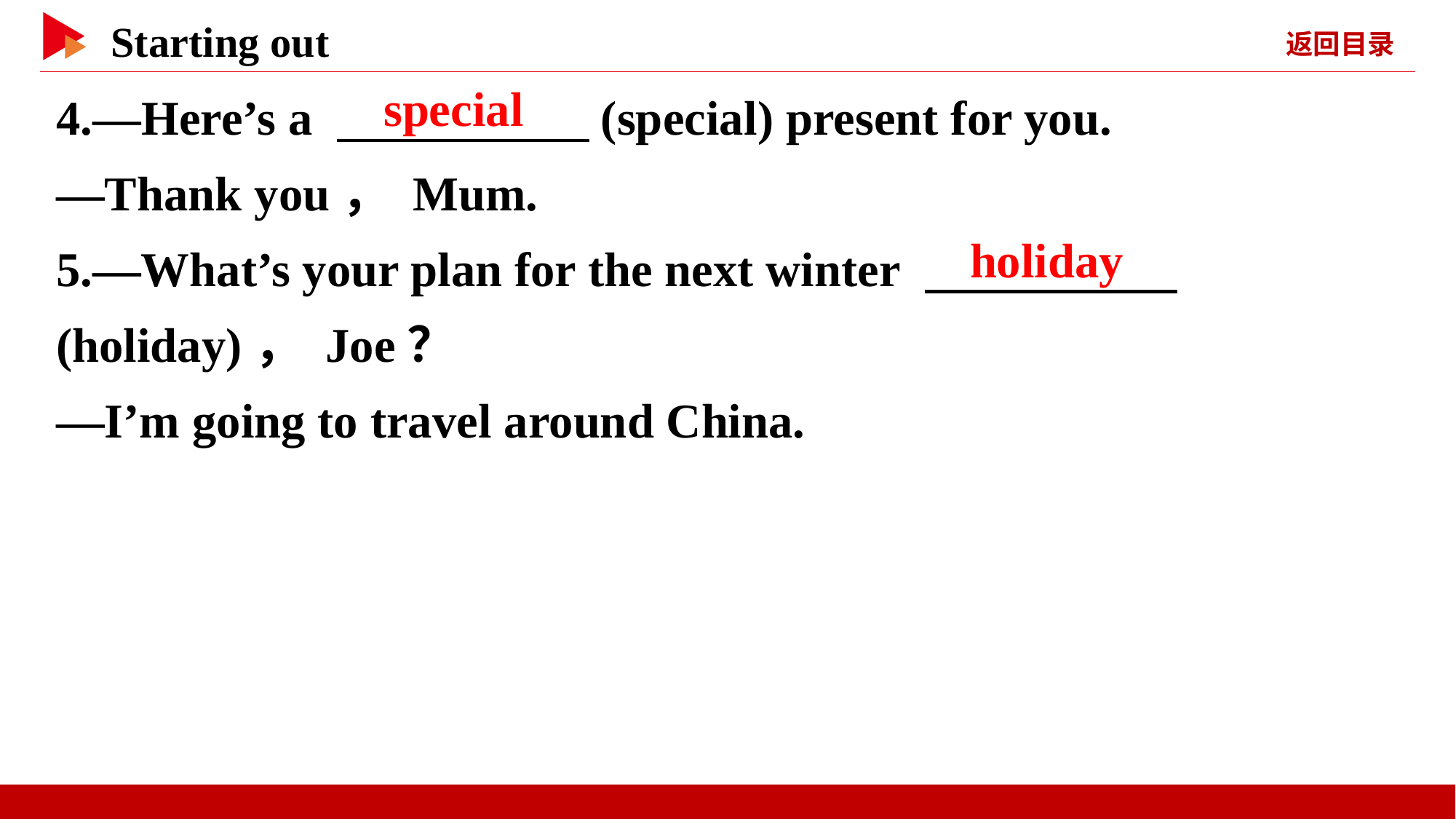

4.—Here’s a 　              　(special) present for you.
—Thank you， Mum.
5.—What’s your plan for the next winter 　              　(holiday)， Joe？
—I’m going to travel around China.
　special
　holiday